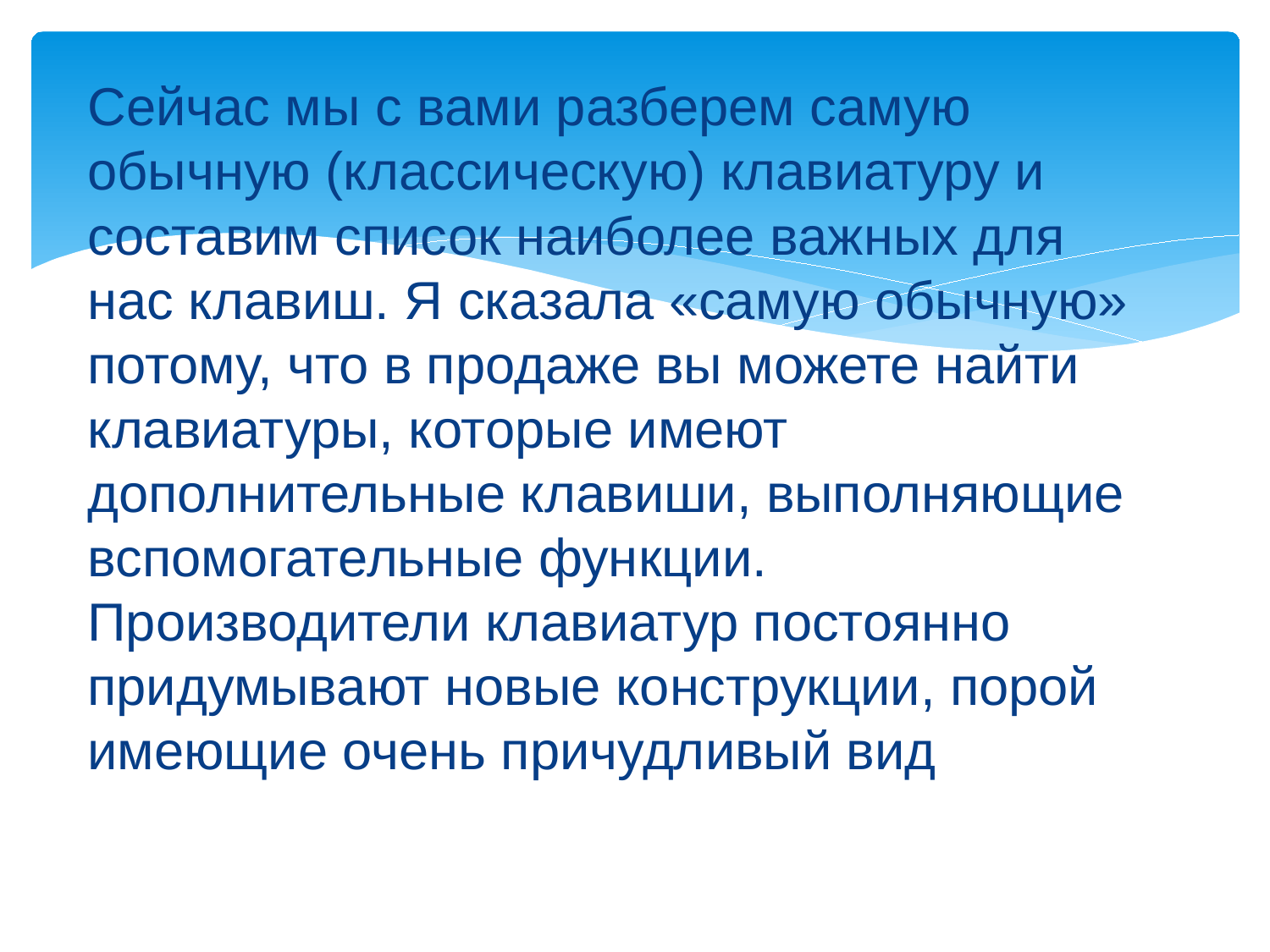

Сейчас мы с вами разберем самую обычную (классическую) клавиатуру и составим список наиболее важных для нас клавиш. Я сказала «самую обычную» потому, что в продаже вы можете найти клавиатуры, которые имеют дополнительные клавиши, выполняющие вспомогательные функции. Производители клавиатур постоянно придумывают новые конструкции, порой имеющие очень причудливый вид